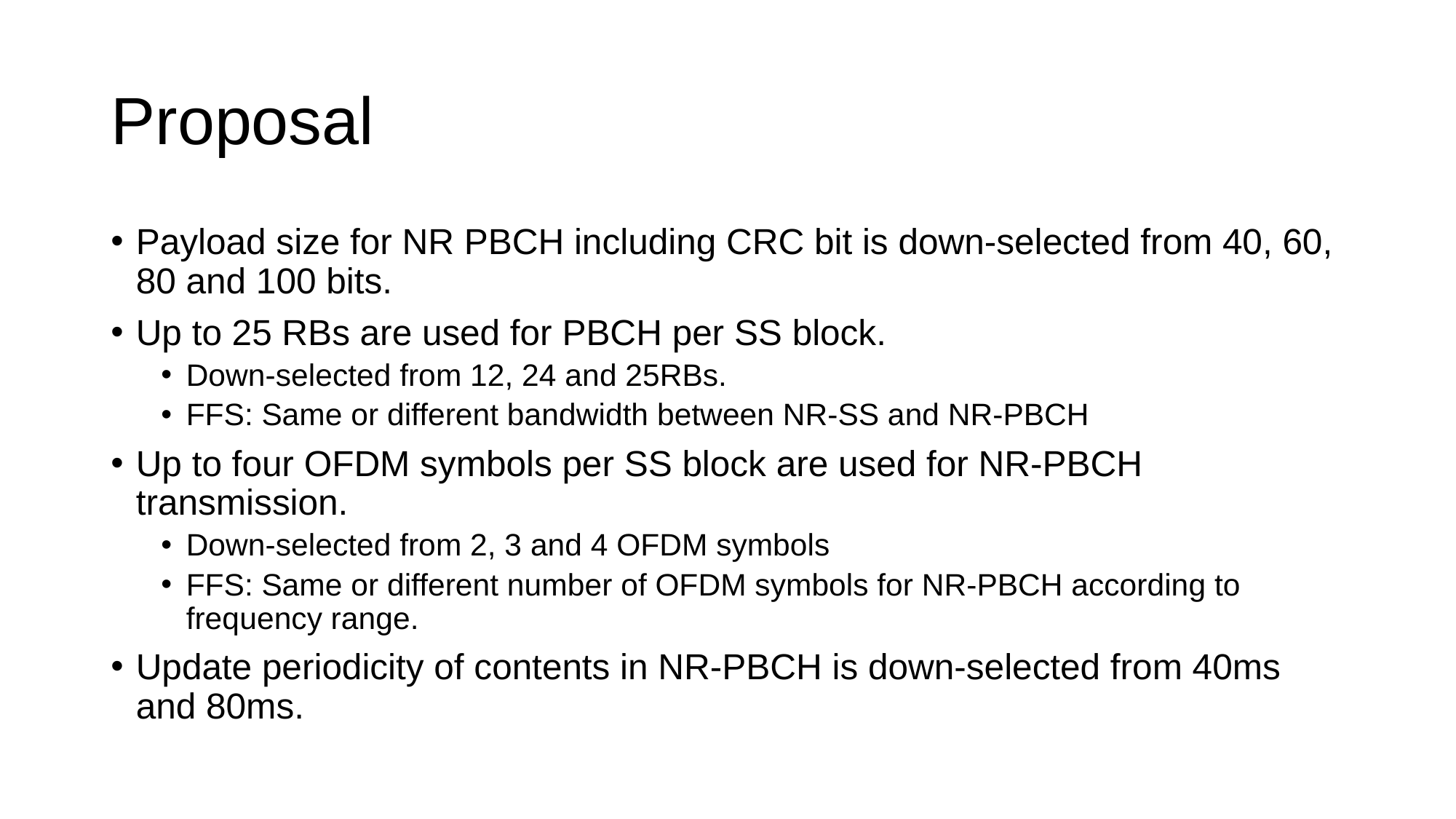

# Proposal
Payload size for NR PBCH including CRC bit is down-selected from 40, 60, 80 and 100 bits.
Up to 25 RBs are used for PBCH per SS block.
Down-selected from 12, 24 and 25RBs.
FFS: Same or different bandwidth between NR-SS and NR-PBCH
Up to four OFDM symbols per SS block are used for NR-PBCH transmission.
Down-selected from 2, 3 and 4 OFDM symbols
FFS: Same or different number of OFDM symbols for NR-PBCH according to frequency range.
Update periodicity of contents in NR-PBCH is down-selected from 40ms and 80ms.